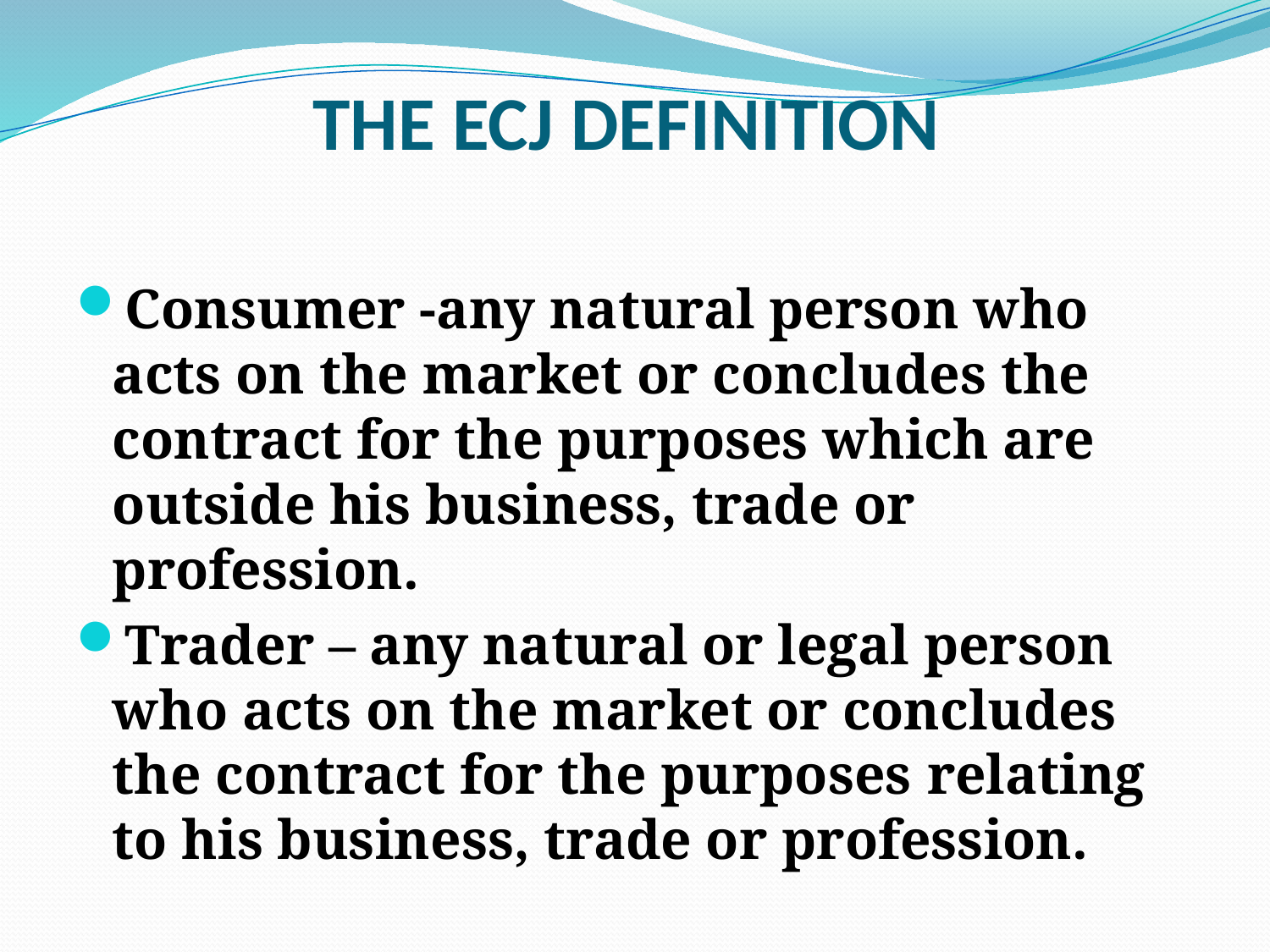

# THE ECJ DEFINITION
Consumer -any natural person who acts on the market or concludes the contract for the purposes which are outside his business, trade or profession.
Trader – any natural or legal person who acts on the market or concludes the contract for the purposes relating to his business, trade or profession.